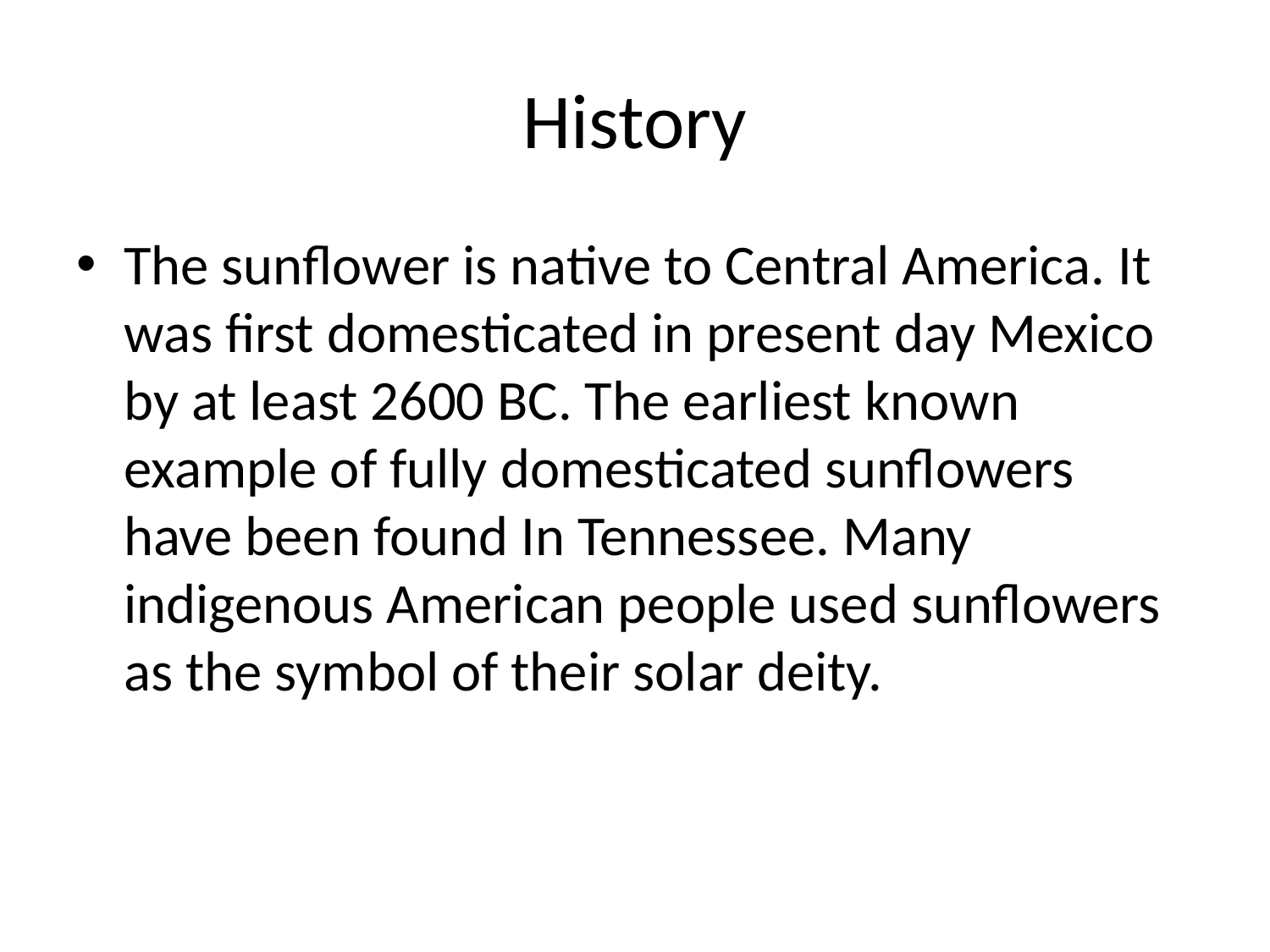

# History
The sunflower is native to Central America. It was first domesticated in present day Mexico by at least 2600 BC. The earliest known example of fully domesticated sunflowers have been found In Tennessee. Many indigenous American people used sunflowers as the symbol of their solar deity.